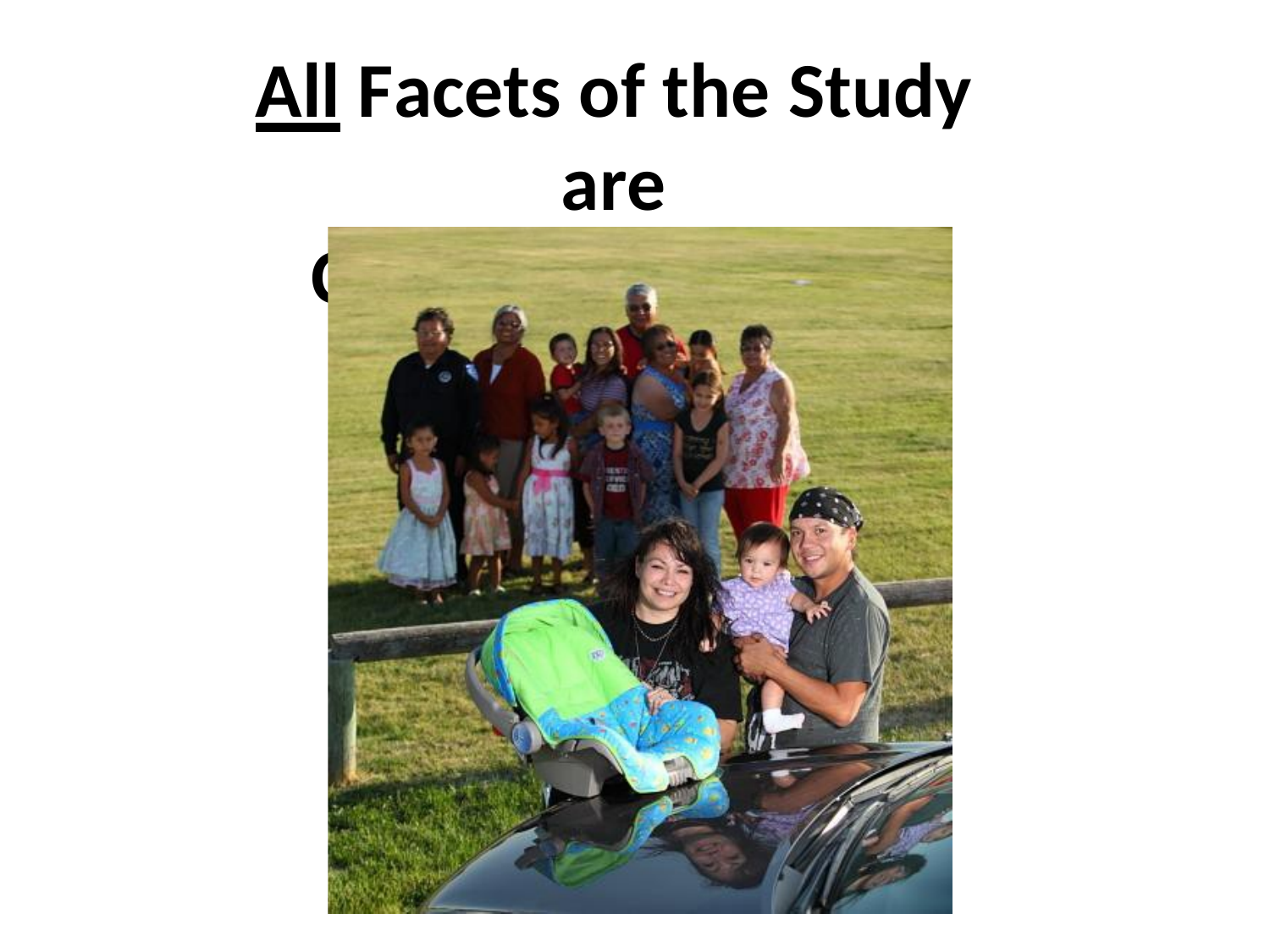

All Facets of the Study are
Community Driven